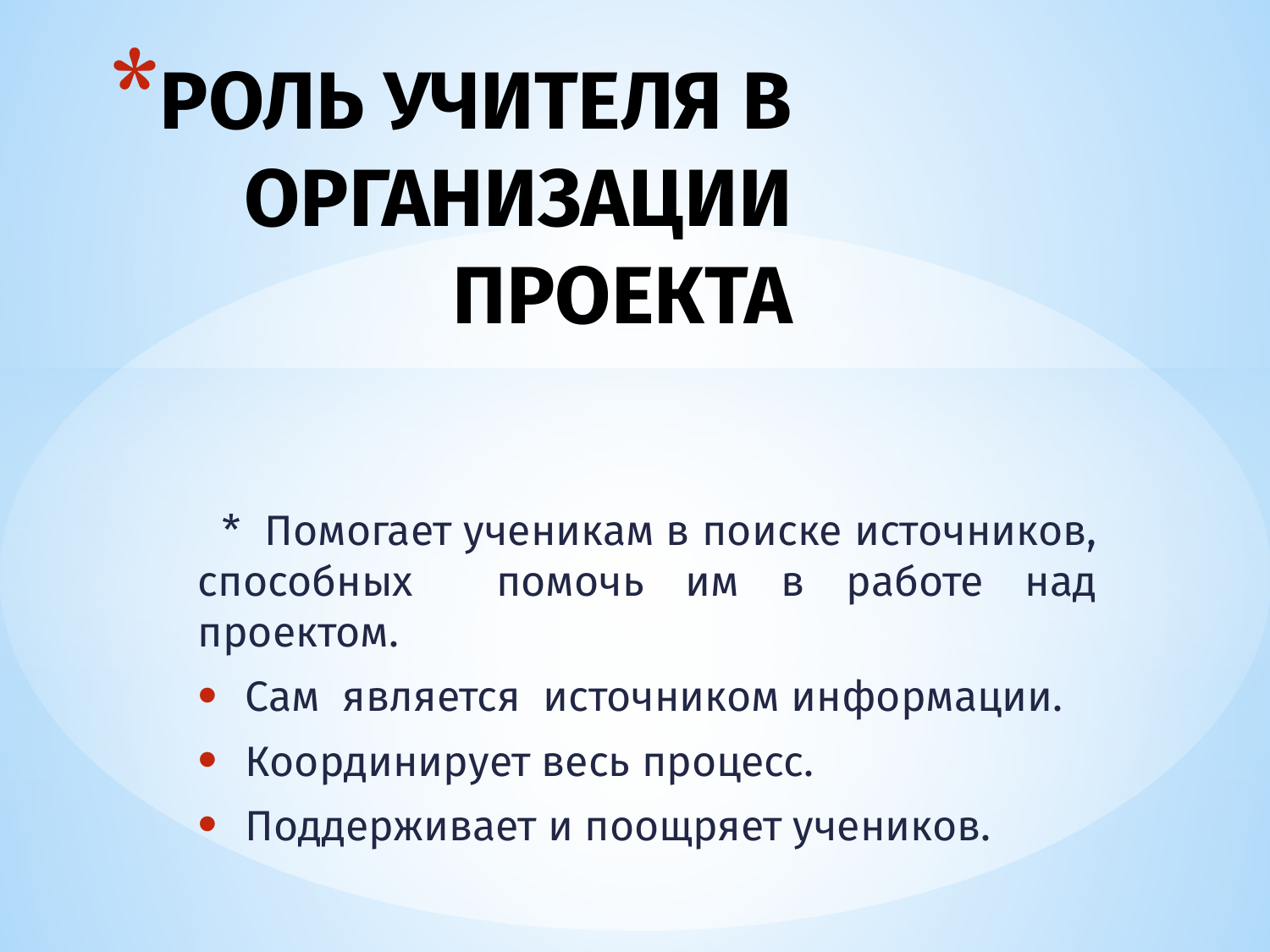

# РОЛЬ УЧИТЕЛЯ В ОРГАНИЗАЦИИ ПРОЕКТА

  *  Помогает ученикам в поиске источников, способных  помочь им в работе над проектом.
Сам  является  источником информации.
Координирует весь процесс.
Поддерживает и поощряет учеников.